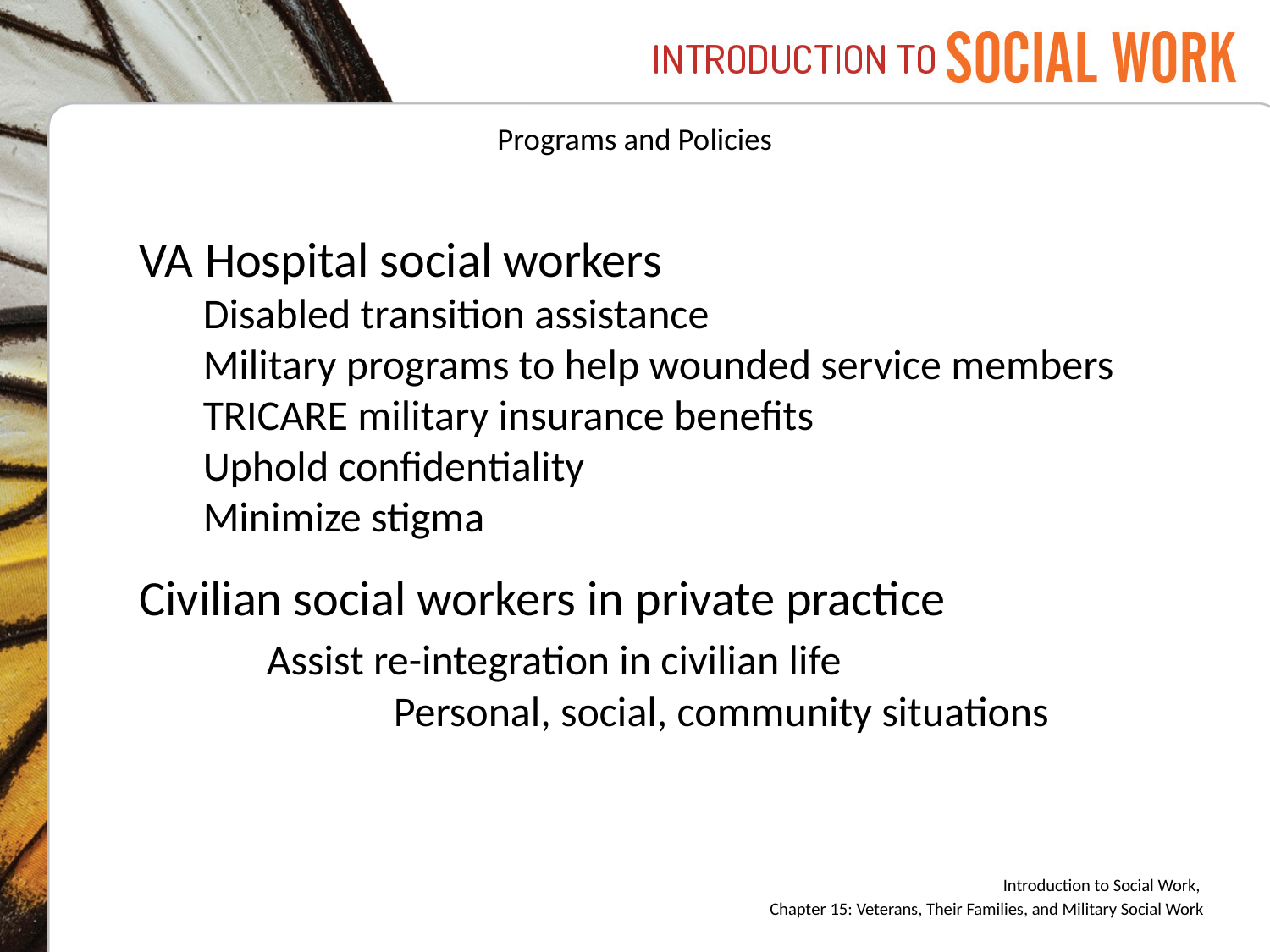

# Programs and Policies
VA Hospital social workers
Disabled transition assistance
Military programs to help wounded service members
TRICARE military insurance benefits
Uphold confidentiality
Minimize stigma

Civilian social workers in private practice
	Assist re-integration in civilian life
		Personal, social, community situations

Introduction to Social Work,
Chapter 15: Veterans, Their Families, and Military Social Work